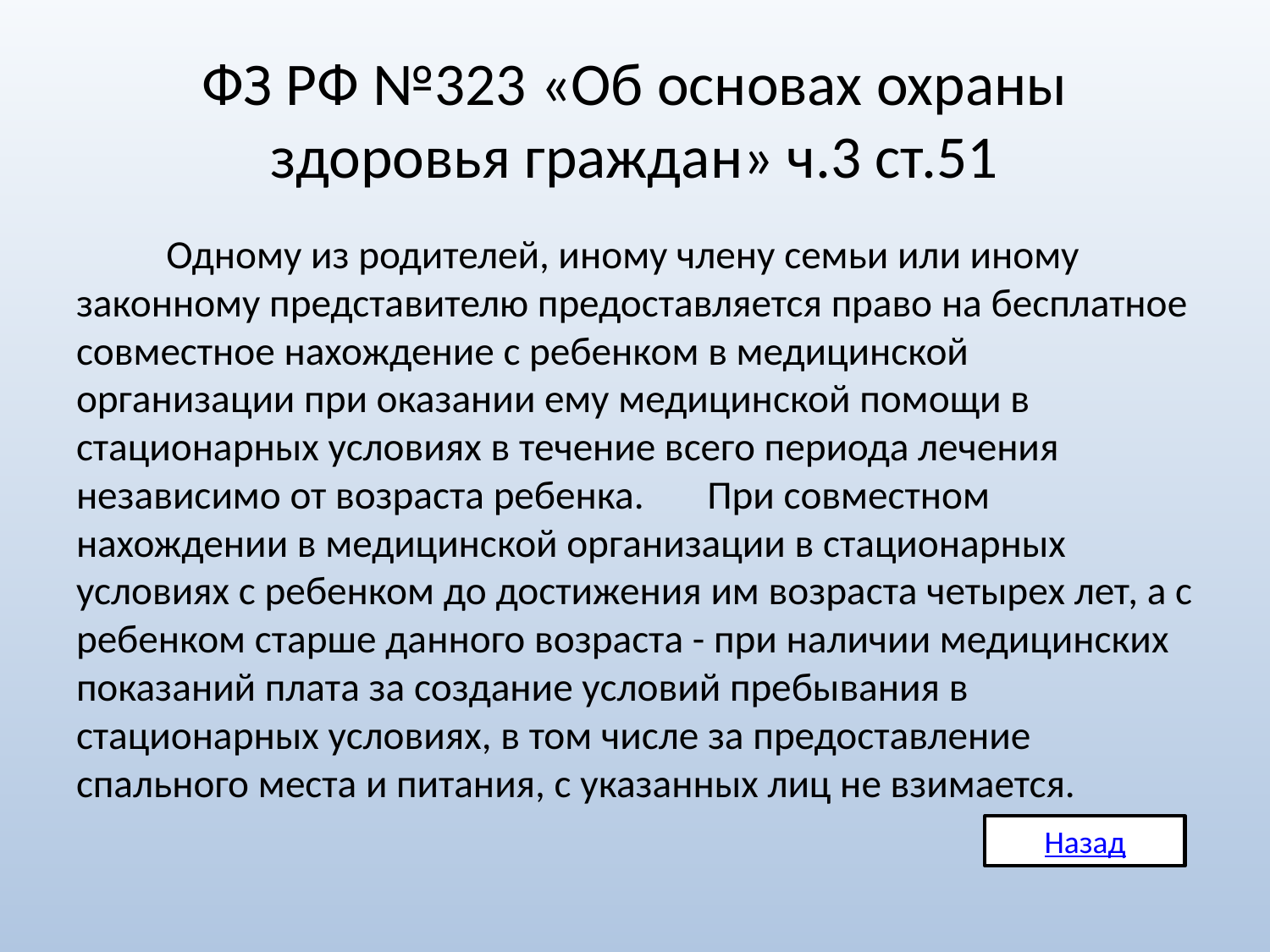

# ФЗ РФ №323 «Об основах охраны здоровья граждан» ч.3 ст.51
	Одному из родителей, иному члену семьи или иному законному представителю предоставляется право на бесплатное совместное нахождение с ребенком в медицинской организации при оказании ему медицинской помощи в стационарных условиях в течение всего периода лечения независимо от возраста ребенка. 	При совместном нахождении в медицинской организации в стационарных условиях с ребенком до достижения им возраста четырех лет, а с ребенком старше данного возраста - при наличии медицинских показаний плата за создание условий пребывания в стационарных условиях, в том числе за предоставление спального места и питания, с указанных лиц не взимается.
Назад